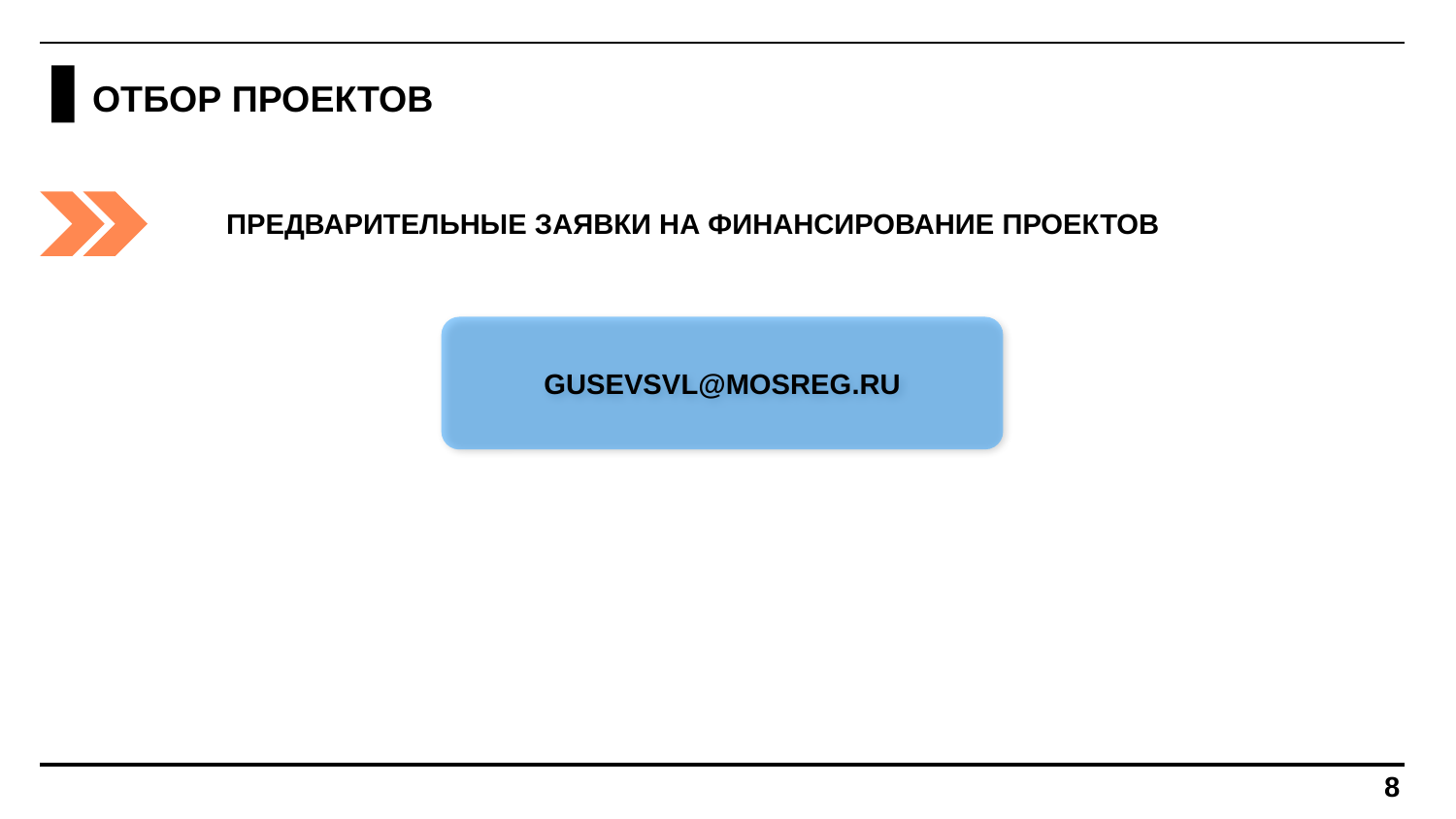

ОТБОР ПРОЕКТОВ

   ПРЕДВАРИТЕЛЬНЫЕ ЗАЯВКИ НА ФИНАНСИРОВАНИЕ ПРОЕКТОВ
GUSEVSVL@MOSREG.RU
8